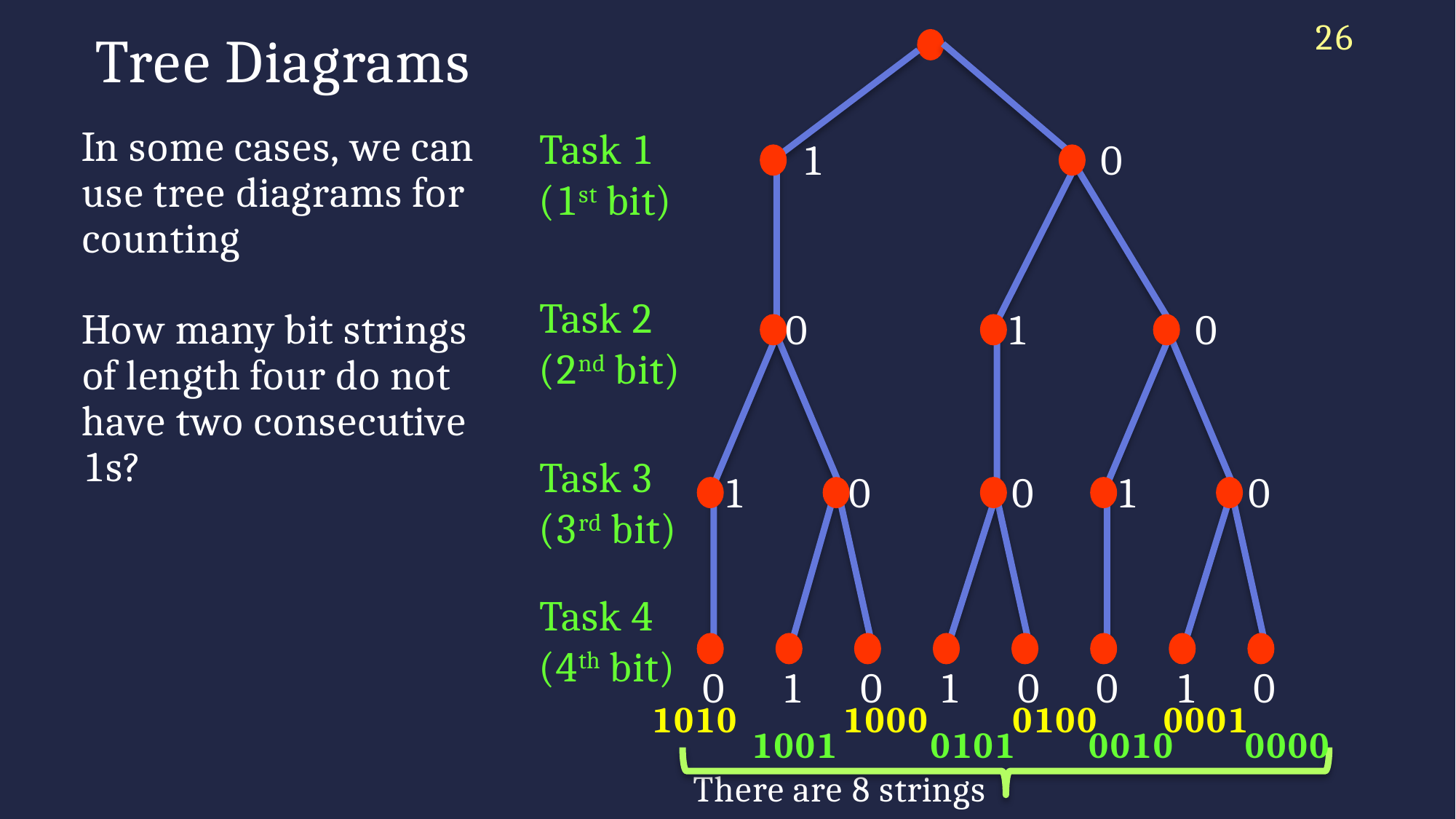

26
# Tree Diagrams

Task 1
(1st bit)
In some cases, we can use tree diagrams for counting

How many bit strings of length four do not have two consecutive 1s?
1
0

Task 2
(2nd bit)
0
1
0

Task 3
(3rd bit)

1
0
0
1
0

Task 4
(4th bit)

0
1
0
1
0
0
1
0
1010
1000
0100
0001
1001
0101
0010
0000
There are 8 strings